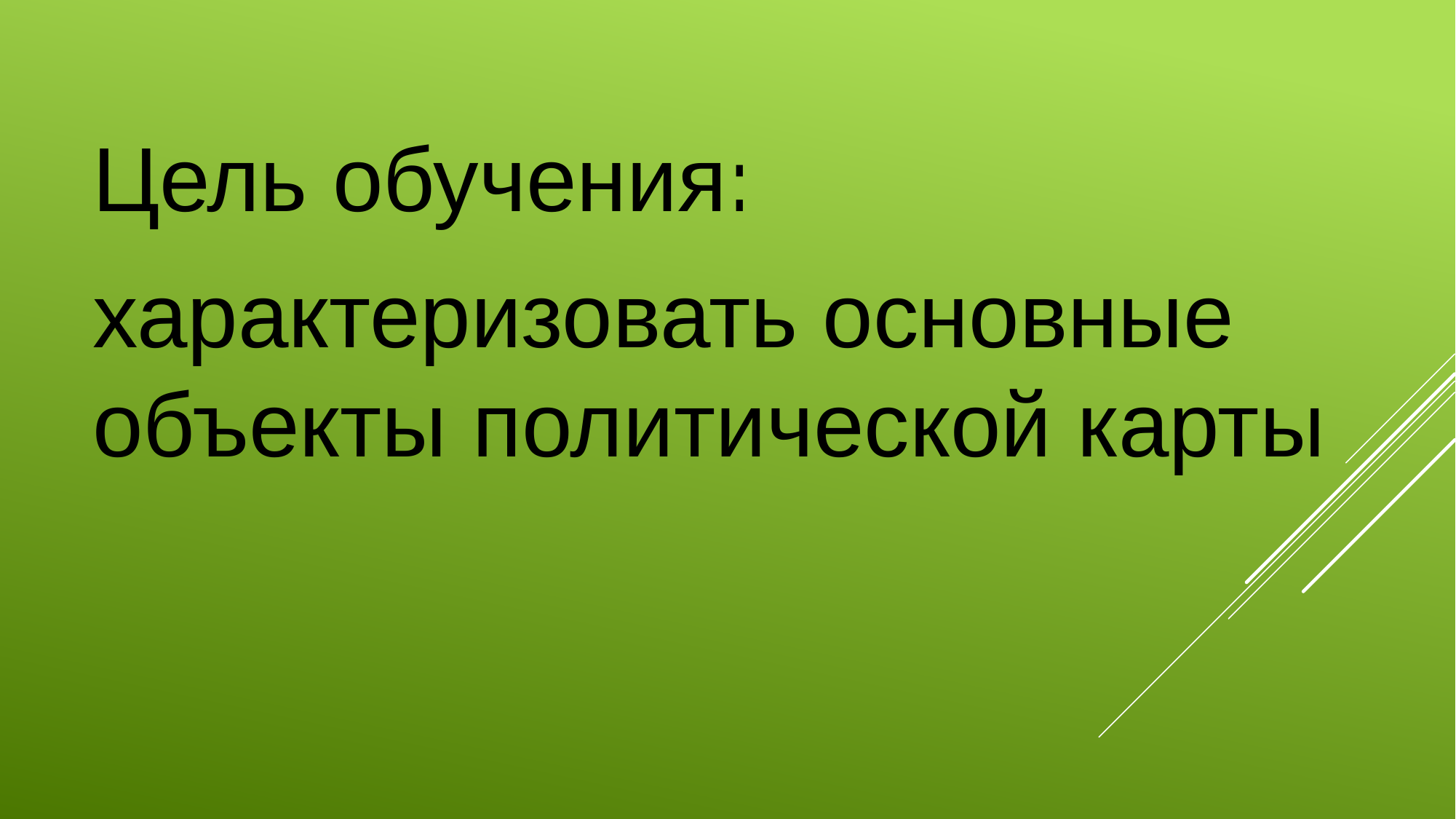

Цель обучения:
характеризовать основные объекты политической карты